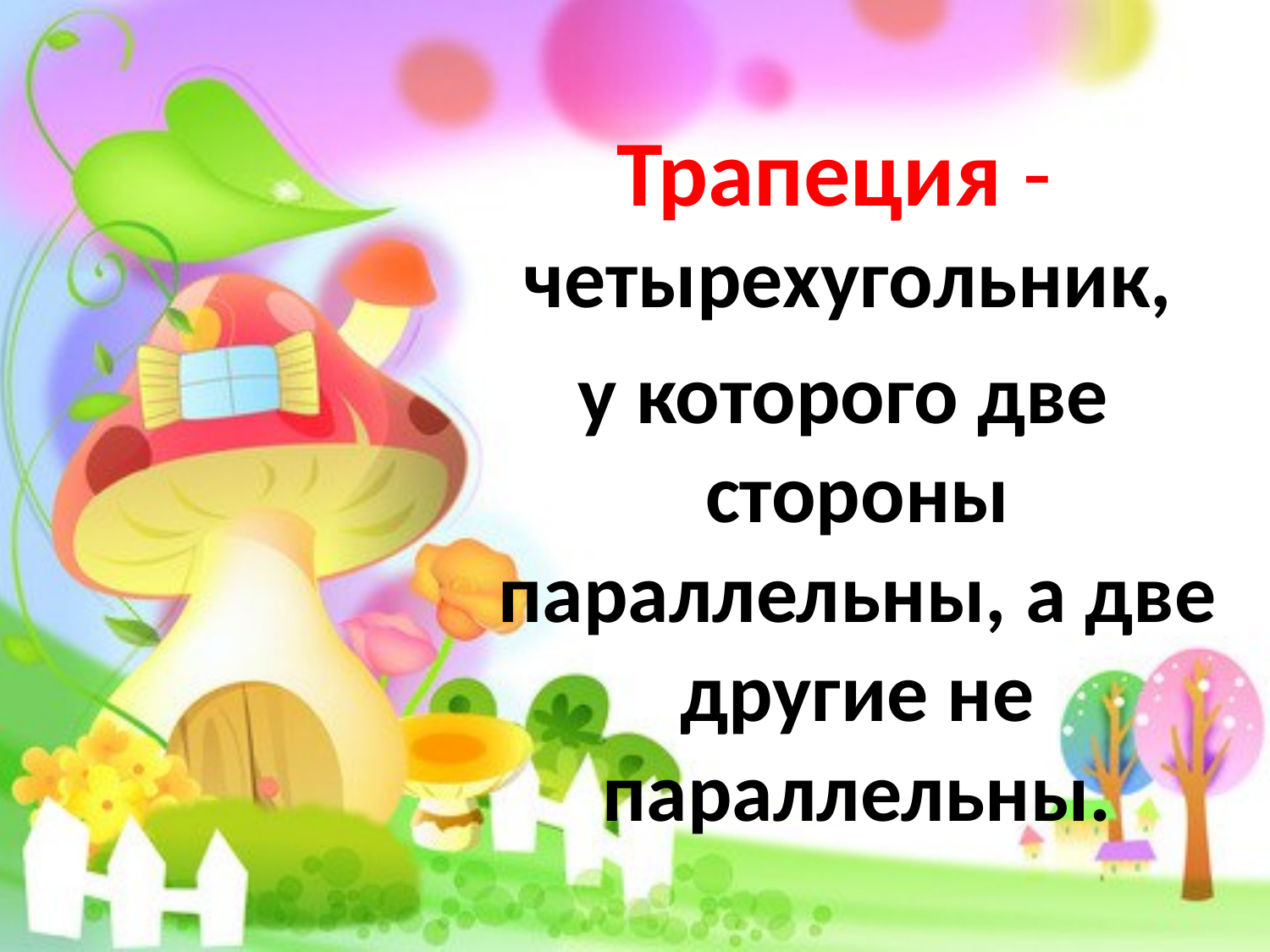

Трапеция - четырехугольник,
 у которого две стороны параллельны, а две другие не параллельны.